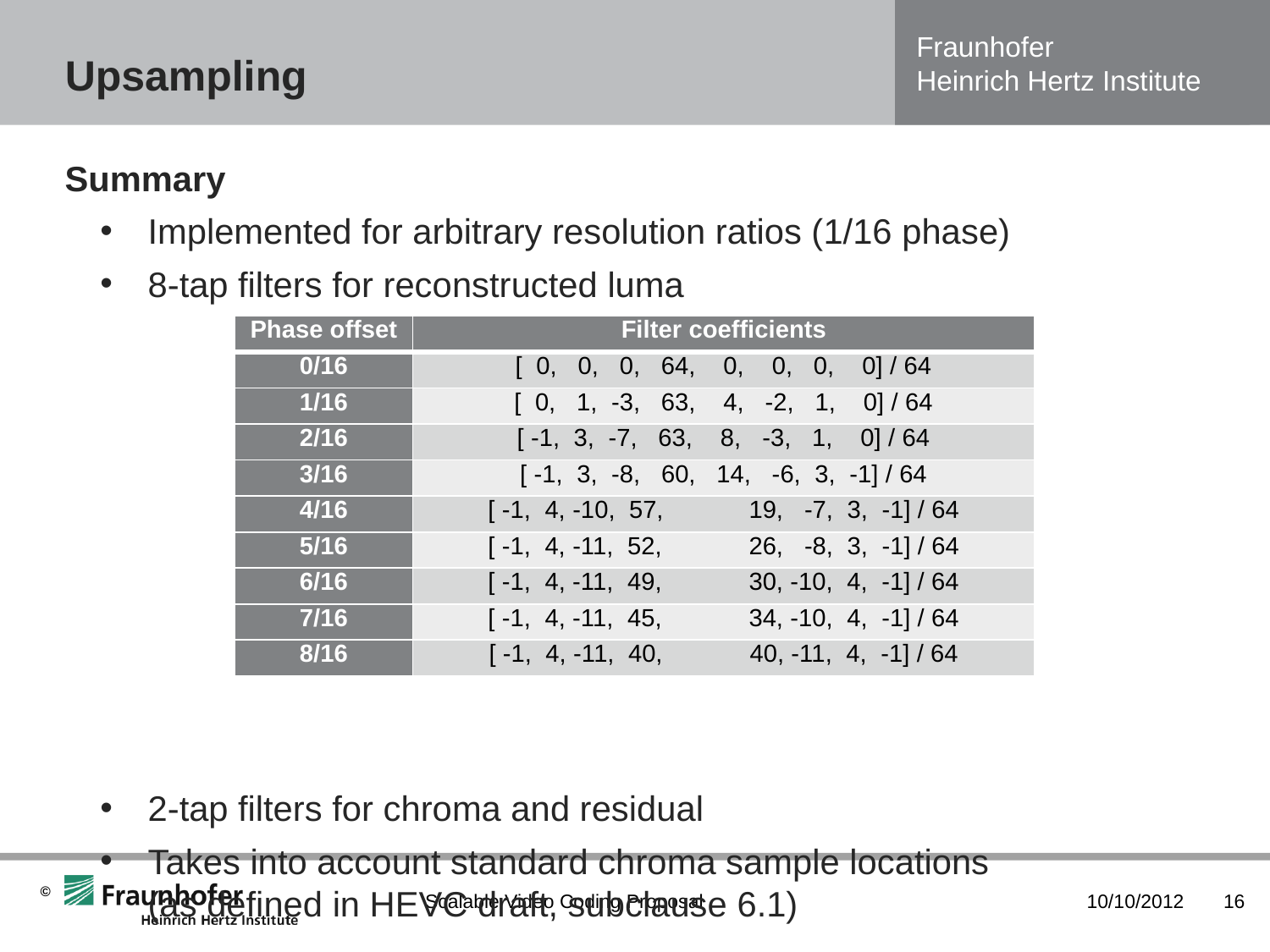

# Upsampling
Summary
Implemented for arbitrary resolution ratios (1/16 phase)
8-tap filters for reconstructed luma

2-tap filters for chroma and residual
Takes into account standard chroma sample locations
(as defined in HEVC draft, subclause 6.1)
| Phase offset | Filter coefficients |
| --- | --- |
| 0/16 | [ 0, 0, 0, 64, 0, 0, 0, 0] / 64 |
| 1/16 | [ 0, 1, -3, 63, 4, -2, 1, 0] / 64 |
| 2/16 | [ -1, 3, -7, 63, 8, -3, 1, 0] / 64 |
| 3/16 | [ -1, 3, -8, 60, 14, -6, 3, -1] / 64 |
| 4/16 | [ -1, 4, -10, 57, 19, -7, 3, -1] / 64 |
| 5/16 | [ -1, 4, -11, 52, 26, -8, 3, -1] / 64 |
| 6/16 | [ -1, 4, -11, 49, 30, -10, 4, -1] / 64 |
| 7/16 | [ -1, 4, -11, 45, 34, -10, 4, -1] / 64 |
| 8/16 | [ -1, 4, -11, 40, 40, -11, 4, -1] / 64 |
Scalable Video Coding Proposal
10/10/2012
16